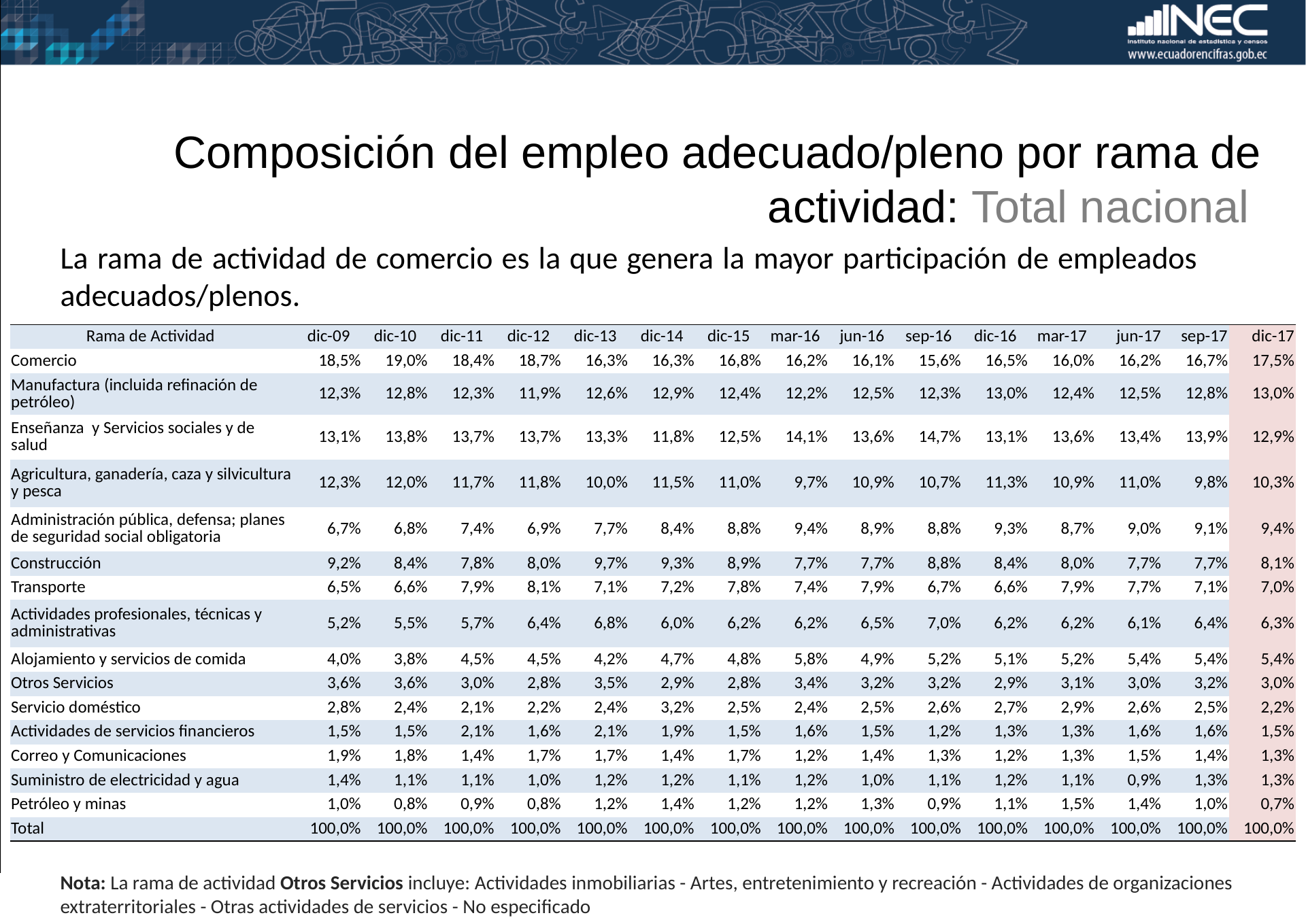

Composición del empleo adecuado/pleno por rama de actividad: Total nacional

La rama de actividad de comercio es la que genera la mayor participación de empleados adecuados/plenos.
| Rama de Actividad | dic-09 | dic-10 | dic-11 | dic-12 | dic-13 | dic-14 | dic-15 | mar-16 | jun-16 | sep-16 | dic-16 | mar-17 | jun-17 | sep-17 | dic-17 |
| --- | --- | --- | --- | --- | --- | --- | --- | --- | --- | --- | --- | --- | --- | --- | --- |
| Comercio | 18,5% | 19,0% | 18,4% | 18,7% | 16,3% | 16,3% | 16,8% | 16,2% | 16,1% | 15,6% | 16,5% | 16,0% | 16,2% | 16,7% | 17,5% |
| Manufactura (incluida refinación de petróleo) | 12,3% | 12,8% | 12,3% | 11,9% | 12,6% | 12,9% | 12,4% | 12,2% | 12,5% | 12,3% | 13,0% | 12,4% | 12,5% | 12,8% | 13,0% |
| Enseñanza y Servicios sociales y de salud | 13,1% | 13,8% | 13,7% | 13,7% | 13,3% | 11,8% | 12,5% | 14,1% | 13,6% | 14,7% | 13,1% | 13,6% | 13,4% | 13,9% | 12,9% |
| Agricultura, ganadería, caza y silvicultura y pesca | 12,3% | 12,0% | 11,7% | 11,8% | 10,0% | 11,5% | 11,0% | 9,7% | 10,9% | 10,7% | 11,3% | 10,9% | 11,0% | 9,8% | 10,3% |
| Administración pública, defensa; planes de seguridad social obligatoria | 6,7% | 6,8% | 7,4% | 6,9% | 7,7% | 8,4% | 8,8% | 9,4% | 8,9% | 8,8% | 9,3% | 8,7% | 9,0% | 9,1% | 9,4% |
| Construcción | 9,2% | 8,4% | 7,8% | 8,0% | 9,7% | 9,3% | 8,9% | 7,7% | 7,7% | 8,8% | 8,4% | 8,0% | 7,7% | 7,7% | 8,1% |
| Transporte | 6,5% | 6,6% | 7,9% | 8,1% | 7,1% | 7,2% | 7,8% | 7,4% | 7,9% | 6,7% | 6,6% | 7,9% | 7,7% | 7,1% | 7,0% |
| Actividades profesionales, técnicas y administrativas | 5,2% | 5,5% | 5,7% | 6,4% | 6,8% | 6,0% | 6,2% | 6,2% | 6,5% | 7,0% | 6,2% | 6,2% | 6,1% | 6,4% | 6,3% |
| Alojamiento y servicios de comida | 4,0% | 3,8% | 4,5% | 4,5% | 4,2% | 4,7% | 4,8% | 5,8% | 4,9% | 5,2% | 5,1% | 5,2% | 5,4% | 5,4% | 5,4% |
| Otros Servicios | 3,6% | 3,6% | 3,0% | 2,8% | 3,5% | 2,9% | 2,8% | 3,4% | 3,2% | 3,2% | 2,9% | 3,1% | 3,0% | 3,2% | 3,0% |
| Servicio doméstico | 2,8% | 2,4% | 2,1% | 2,2% | 2,4% | 3,2% | 2,5% | 2,4% | 2,5% | 2,6% | 2,7% | 2,9% | 2,6% | 2,5% | 2,2% |
| Actividades de servicios financieros | 1,5% | 1,5% | 2,1% | 1,6% | 2,1% | 1,9% | 1,5% | 1,6% | 1,5% | 1,2% | 1,3% | 1,3% | 1,6% | 1,6% | 1,5% |
| Correo y Comunicaciones | 1,9% | 1,8% | 1,4% | 1,7% | 1,7% | 1,4% | 1,7% | 1,2% | 1,4% | 1,3% | 1,2% | 1,3% | 1,5% | 1,4% | 1,3% |
| Suministro de electricidad y agua | 1,4% | 1,1% | 1,1% | 1,0% | 1,2% | 1,2% | 1,1% | 1,2% | 1,0% | 1,1% | 1,2% | 1,1% | 0,9% | 1,3% | 1,3% |
| Petróleo y minas | 1,0% | 0,8% | 0,9% | 0,8% | 1,2% | 1,4% | 1,2% | 1,2% | 1,3% | 0,9% | 1,1% | 1,5% | 1,4% | 1,0% | 0,7% |
| Total | 100,0% | 100,0% | 100,0% | 100,0% | 100,0% | 100,0% | 100,0% | 100,0% | 100,0% | 100,0% | 100,0% | 100,0% | 100,0% | 100,0% | 100,0% |
Nota: La rama de actividad Otros Servicios incluye: Actividades inmobiliarias - Artes, entretenimiento y recreación - Actividades de organizaciones extraterritoriales - Otras actividades de servicios - No especificado